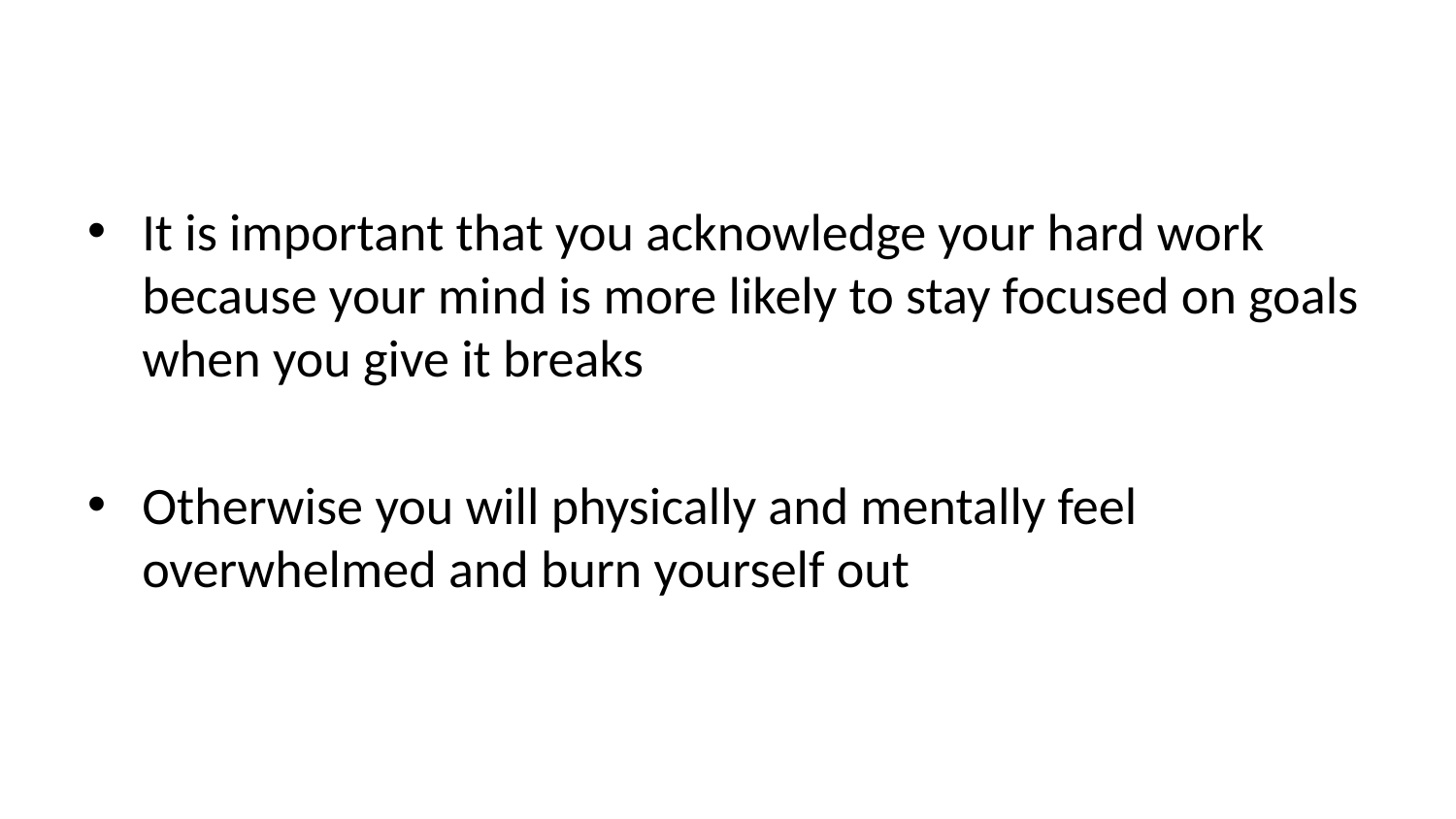

It is important that you acknowledge your hard work because your mind is more likely to stay focused on goals when you give it breaks

Otherwise you will physically and mentally feel overwhelmed and burn yourself out